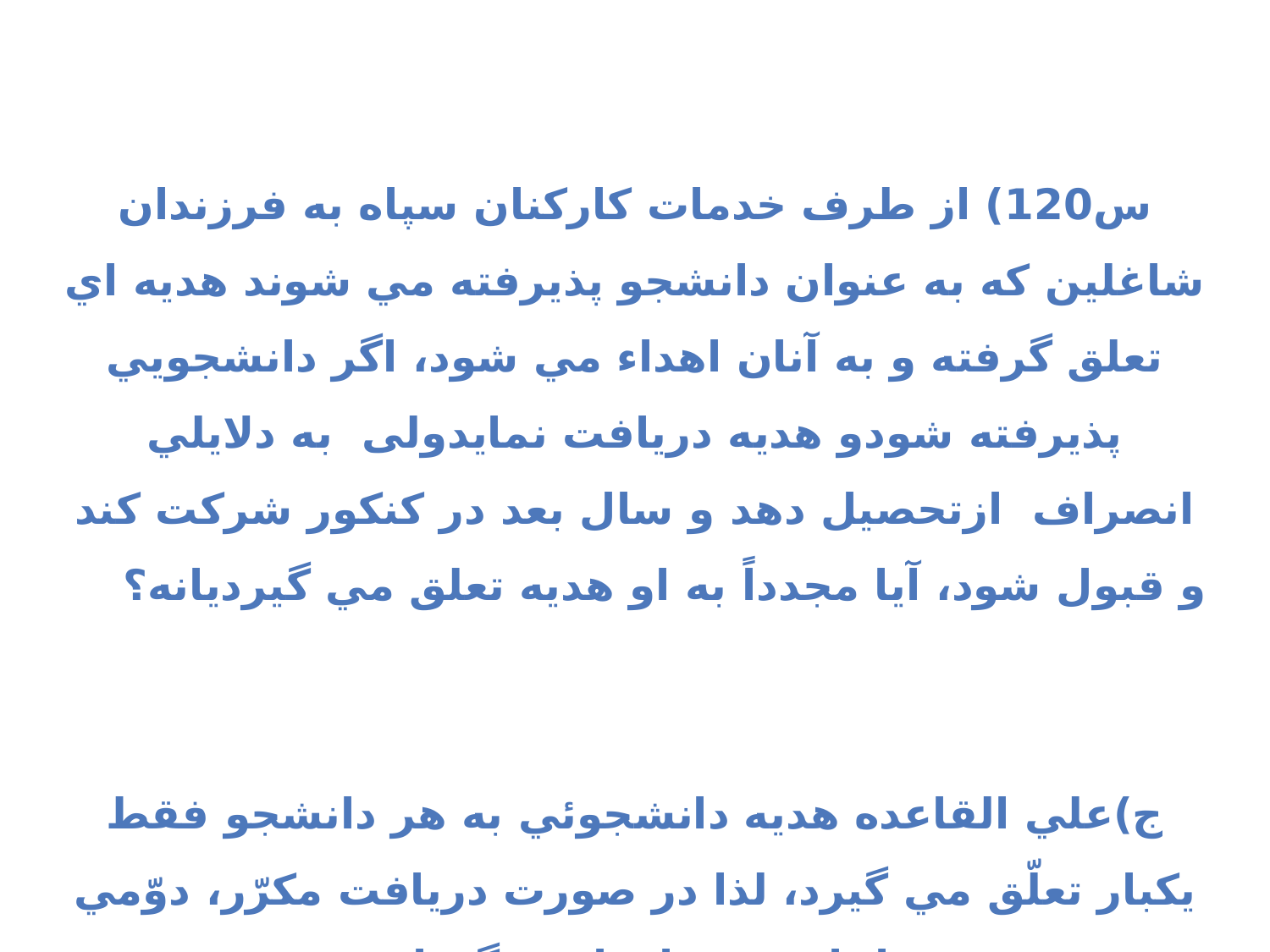

س120) از طرف خدمات كاركنان سپاه به فرزندان شاغلين كه به عنوان دانشجو پذيرفته مي شوند هديه اي تعلق گرفته و به آنان اهداء مي شود، اگر دانشجويي پذيرفته شودو هديه دریافت نمایدولی  به دلايلي انصراف  ازتحصیل دهد و سال بعد در كنكور شركت كند و قبول شود، آيا مجدداً به او هديه تعلق مي گيردیانه؟                                                                                                                                                           ج)علي القاعده هديه دانشجوئي به هر دانشجو فقط يكبار تعلّق مي گيرد، لذا در صورت دريافت مكرّر، دوّمي را بايد به سازمان برگرداند.